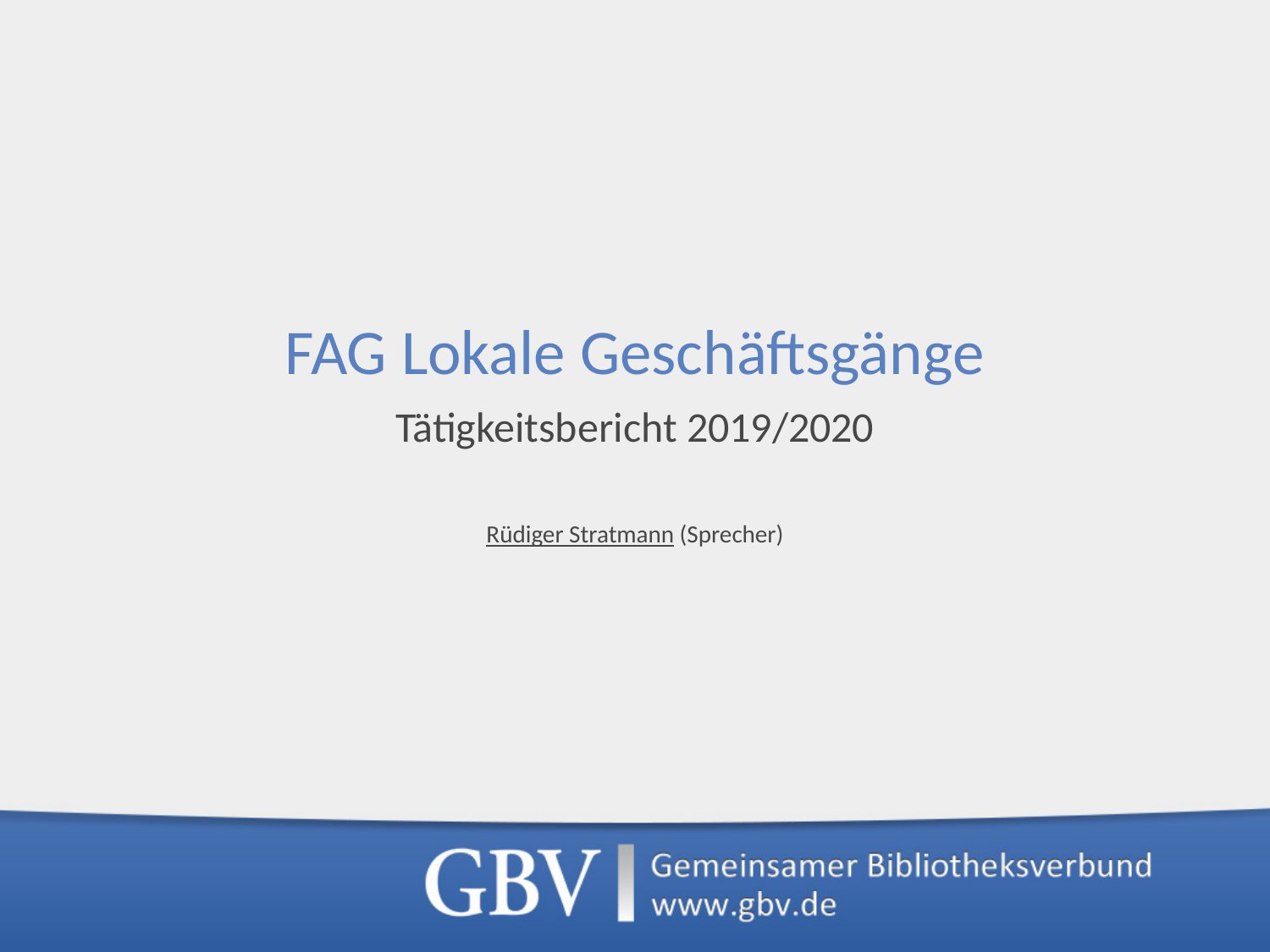

FAG Lokale Geschäftsgänge
Tätigkeitsbericht 2019/2020

Rüdiger Stratmann (Sprecher)